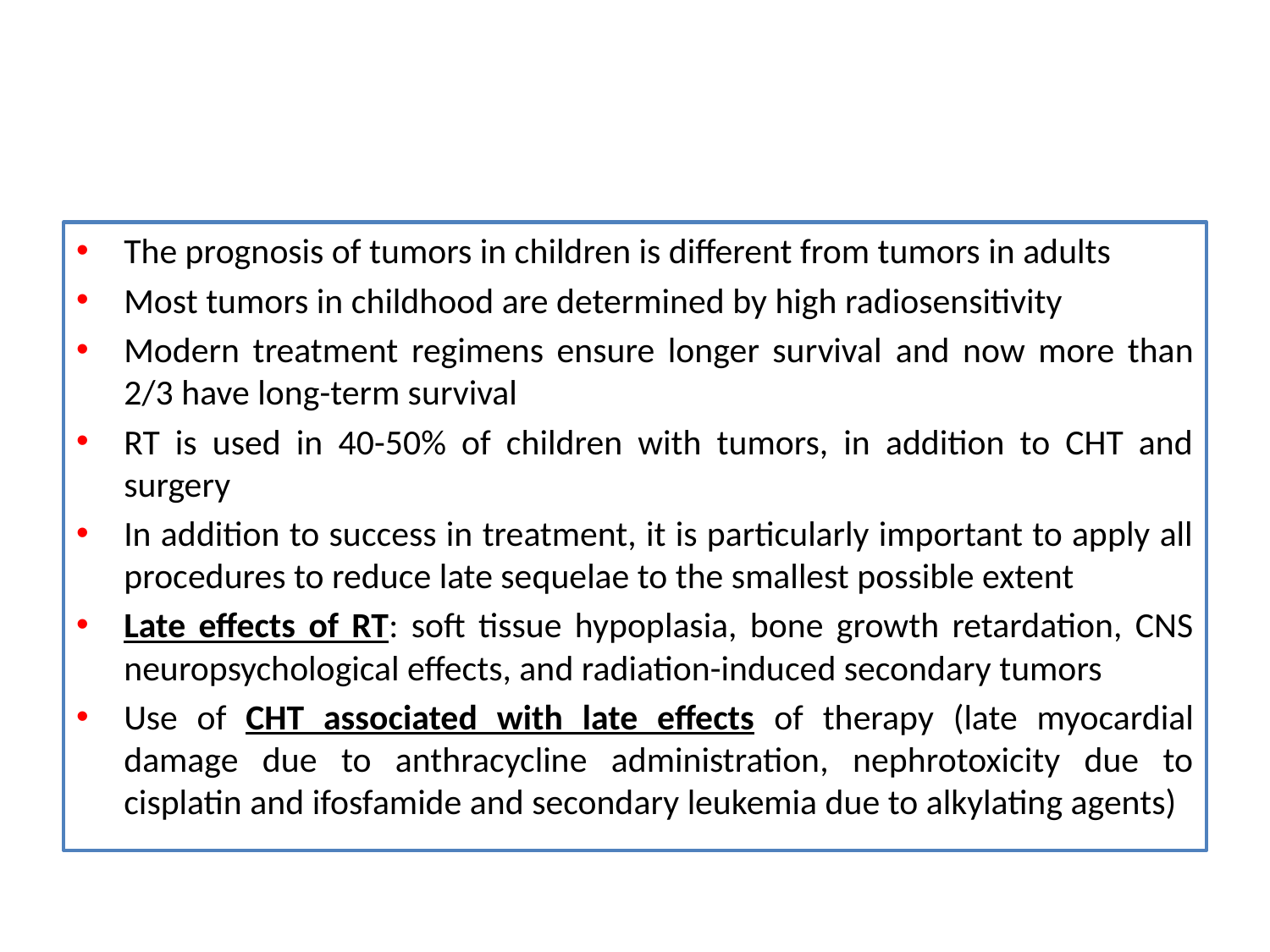

#
The prognosis of tumors in children is different from tumors in adults
Most tumors in childhood are determined by high radiosensitivity
Modern treatment regimens ensure longer survival and now more than 2/3 have long-term survival
RT is used in 40-50% of children with tumors, in addition to CHT and surgery
In addition to success in treatment, it is particularly important to apply all procedures to reduce late sequelae to the smallest possible extent
Late effects of RT: soft tissue hypoplasia, bone growth retardation, CNS neuropsychological effects, and radiation-induced secondary tumors
Use of CHT associated with late effects of therapy (late myocardial damage due to anthracycline administration, nephrotoxicity due to cisplatin and ifosfamide and secondary leukemia due to alkylating agents)